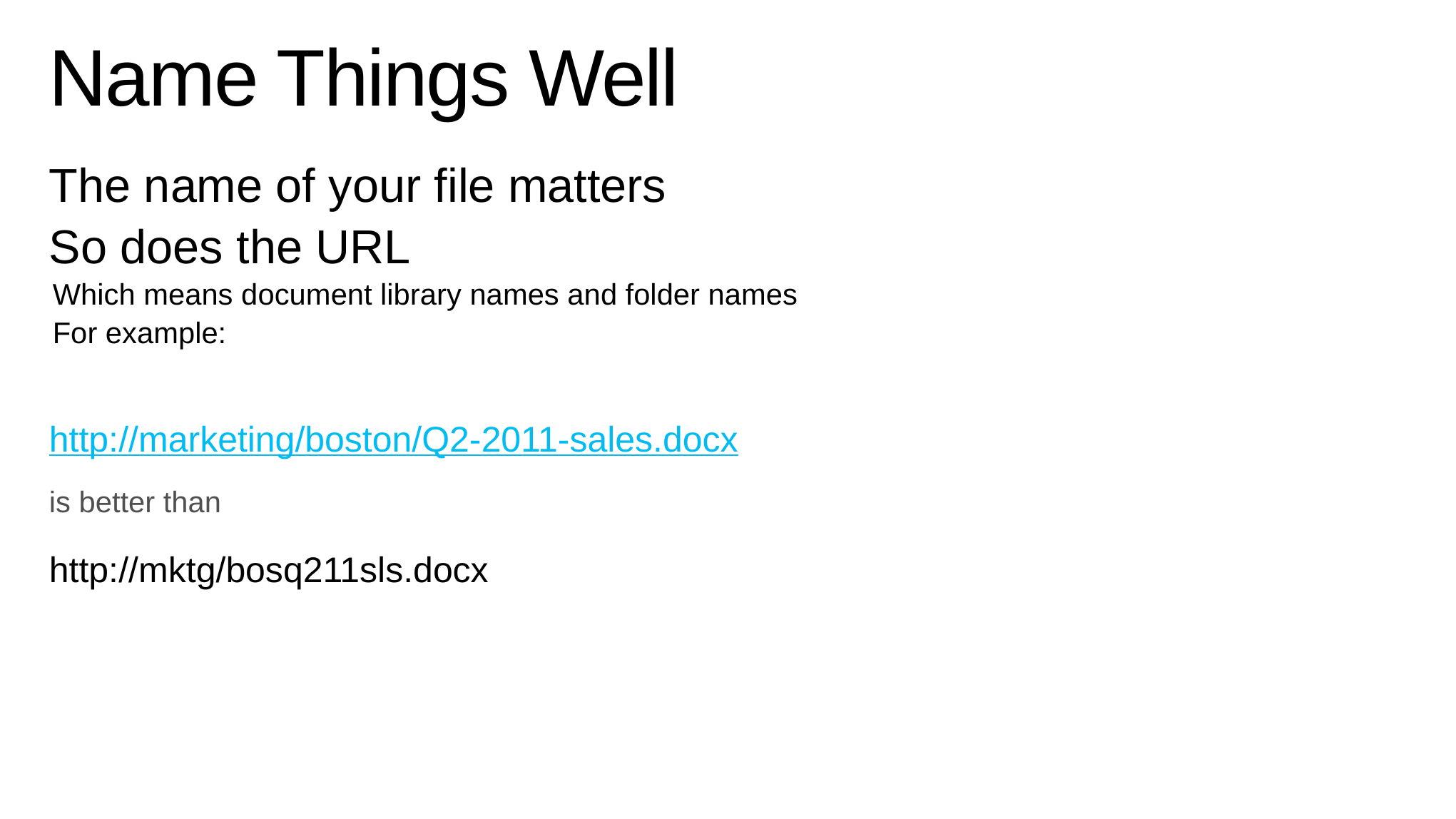

# Name Things Well
The name of your file matters
So does the URL
Which means document library names and folder names
For example:

http://marketing/boston/Q2-2011-sales.docx
is better than
http://mktg/bosq211sls.docx